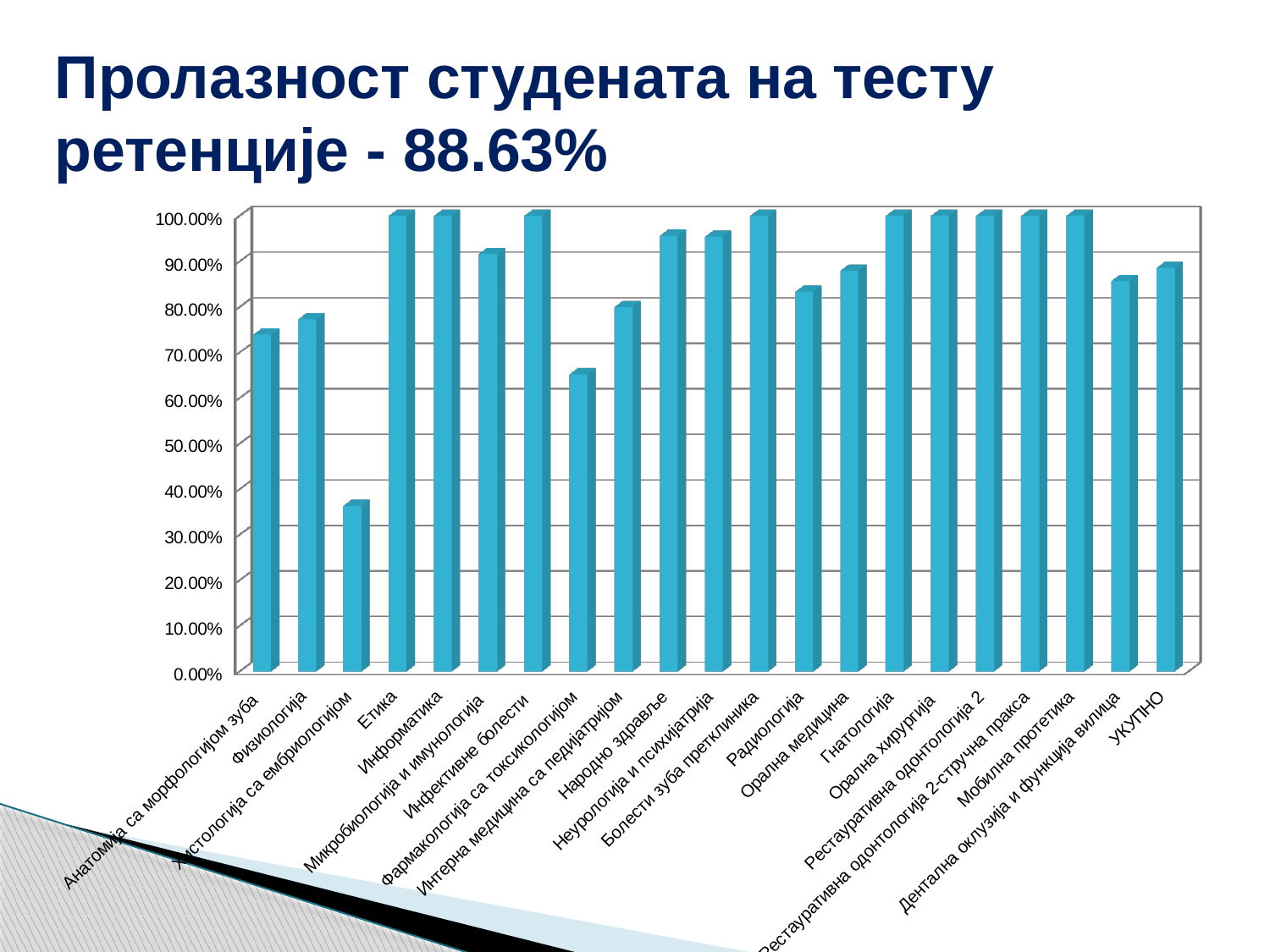

# Пролазност студената на тесту ретенције - 88.63%

[unsupported chart]